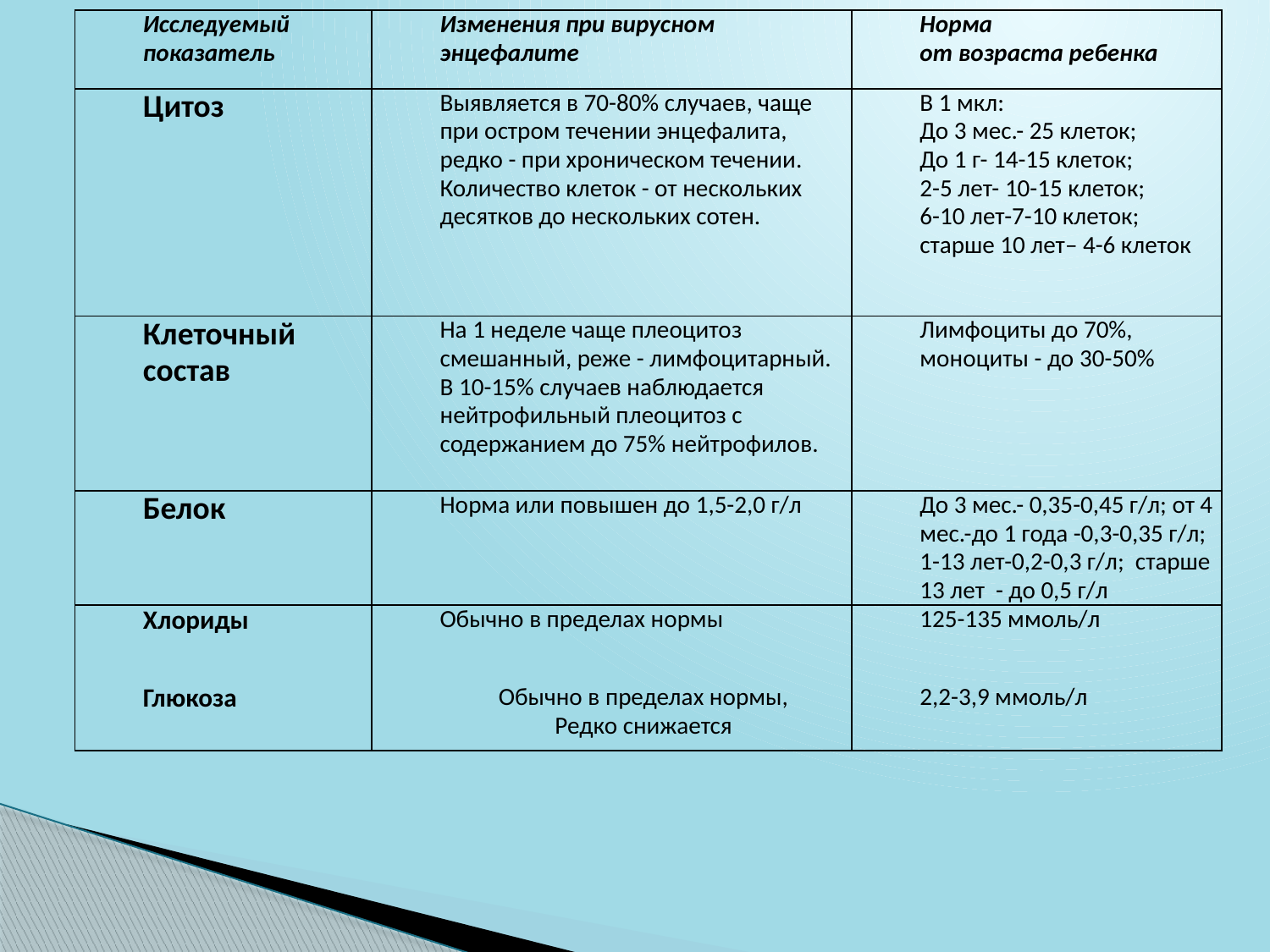

| Исследуемый показатель | Изменения при вирусном энцефалите | Норма от возраста ребенка |
| --- | --- | --- |
| Цитоз | Выявляется в 70-80% случаев, чаще при остром течении энцефалита, редко - при хроническом течении. Количество клеток - от нескольких десятков до нескольких сотен. | В 1 мкл: До 3 мес.- 25 клеток; До 1 г- 14-15 клеток; 2-5 лет- 10-15 клеток; 6-10 лет-7-10 клеток; старше 10 лет– 4-6 клеток |
| Клеточный состав | На 1 неделе чаще плеоцитоз смешанный, реже - лимфоцитарный. В 10-15% случаев наблюдается нейтрофильный плеоцитоз с содержанием до 75% нейтрофилов. | Лимфоциты до 70%, моноциты - до 30-50% |
| Белок | Норма или повышен до 1,5-2,0 г/л | До 3 мес.- 0,35-0,45 г/л; от 4 мес.-до 1 года -0,3-0,35 г/л; 1-13 лет-0,2-0,3 г/л; старше 13 лет - до 0,5 г/л |
| Хлориды | Обычно в пределах нормы | 125-135 ммоль/л |
| Глюкоза | Обычно в пределах нормы, Редко снижается | 2,2-3,9 ммоль/л |